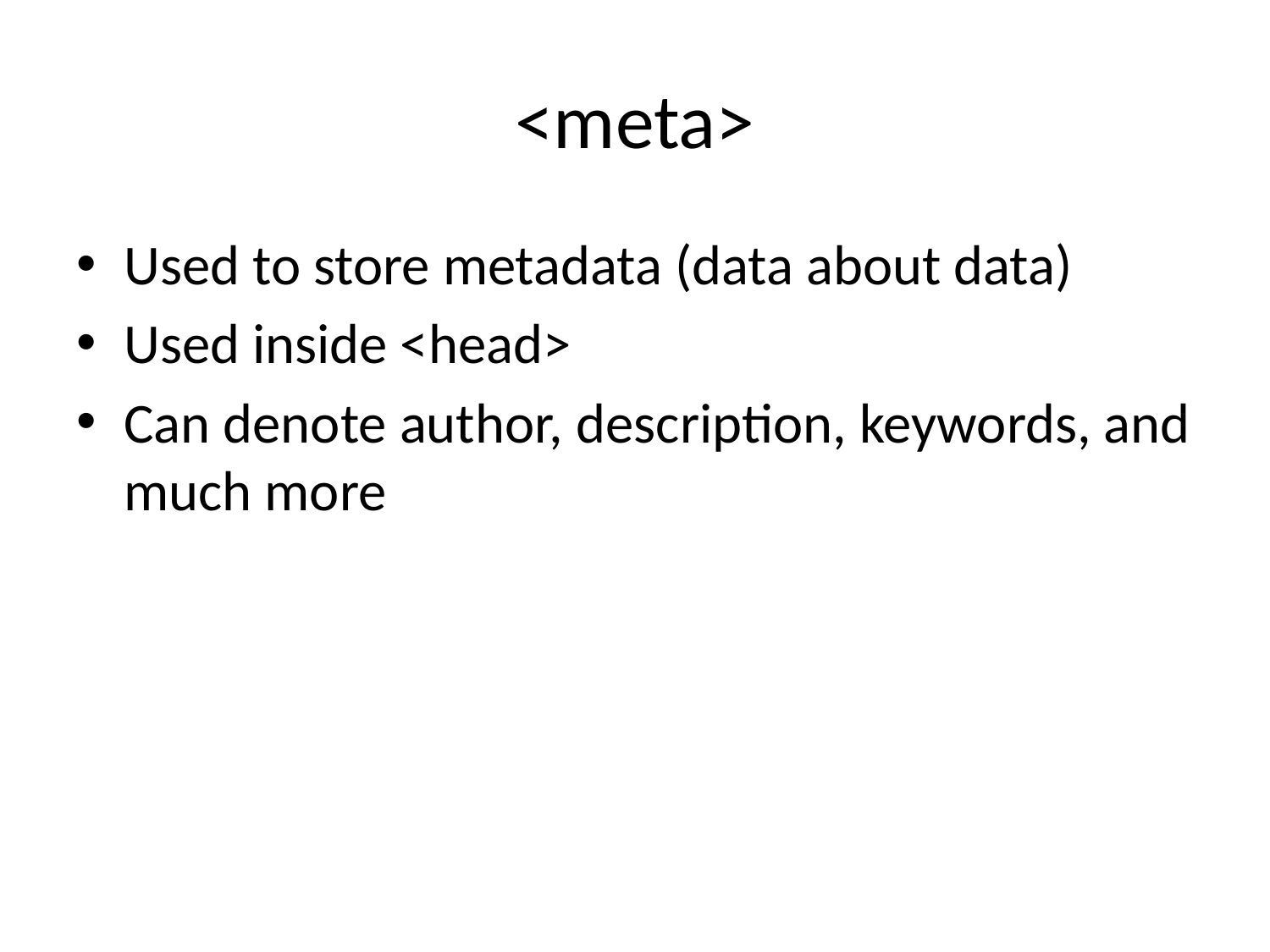

# <meta>
Used to store metadata (data about data)
Used inside <head>
Can denote author, description, keywords, and much more